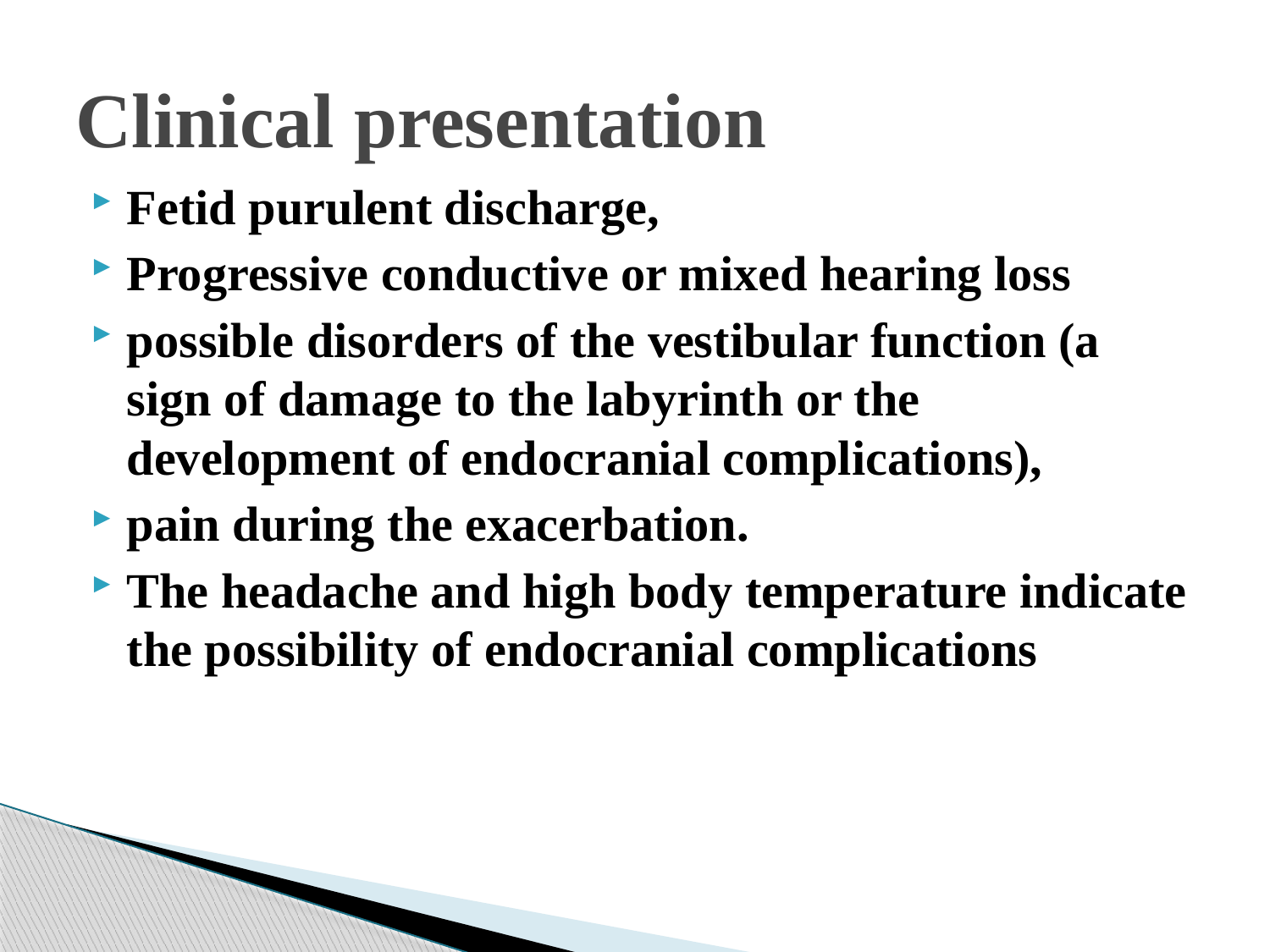

# Clinical presentation
Fetid purulent discharge,
Progressive conductive or mixed hearing loss
possible disorders of the vestibular function (a sign of damage to the labyrinth or the development of endocranial complications),
pain during the exacerbation.
The headache and high body temperature indicate the possibility of endocranial complications